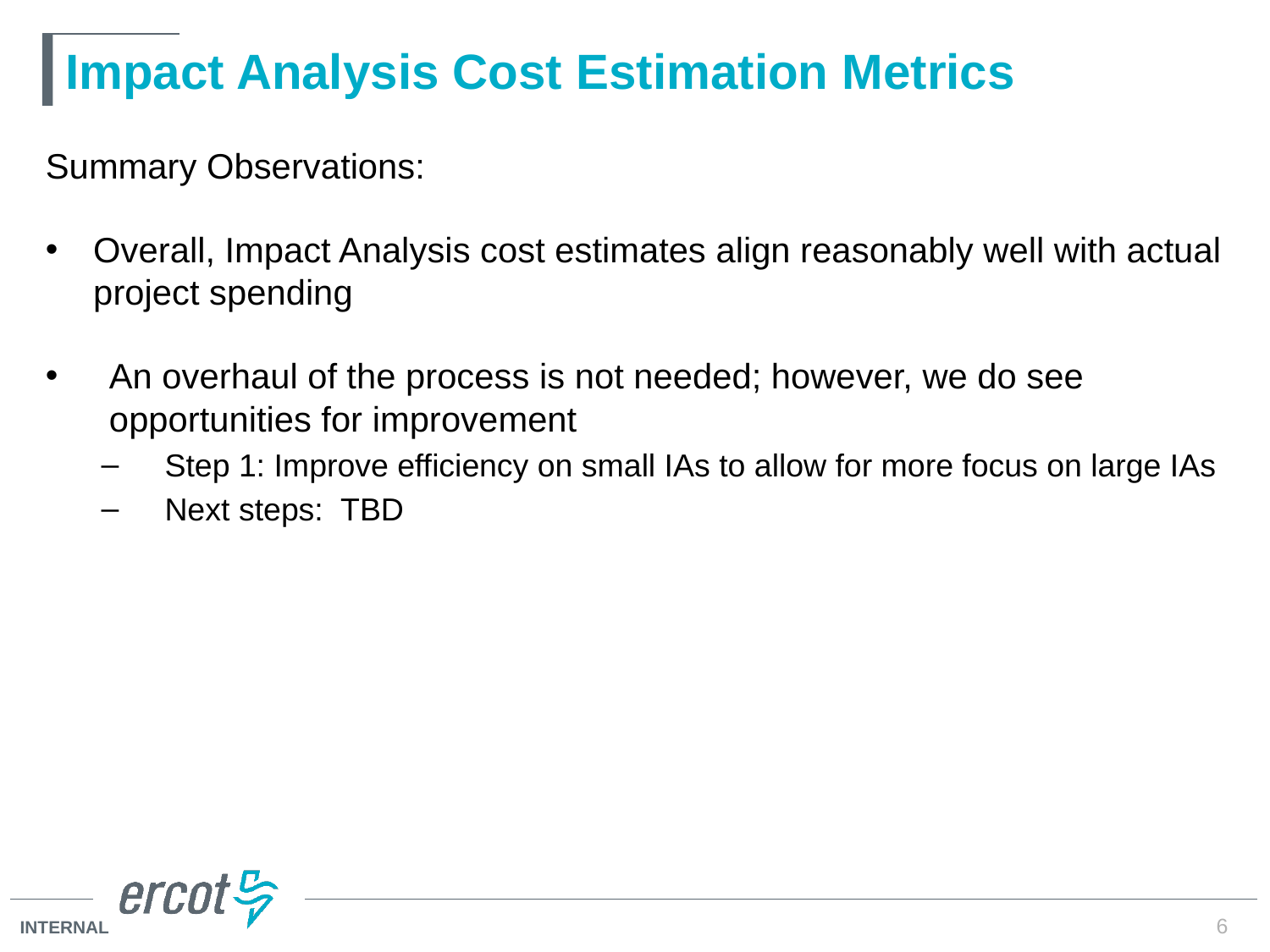

# Impact Analysis Cost Estimation Metrics
Summary Observations:

Overall, Impact Analysis cost estimates align reasonably well with actual project spending

An overhaul of the process is not needed; however, we do see opportunities for improvement
Step 1: Improve efficiency on small IAs to allow for more focus on large IAs
Next steps:  TBD

6